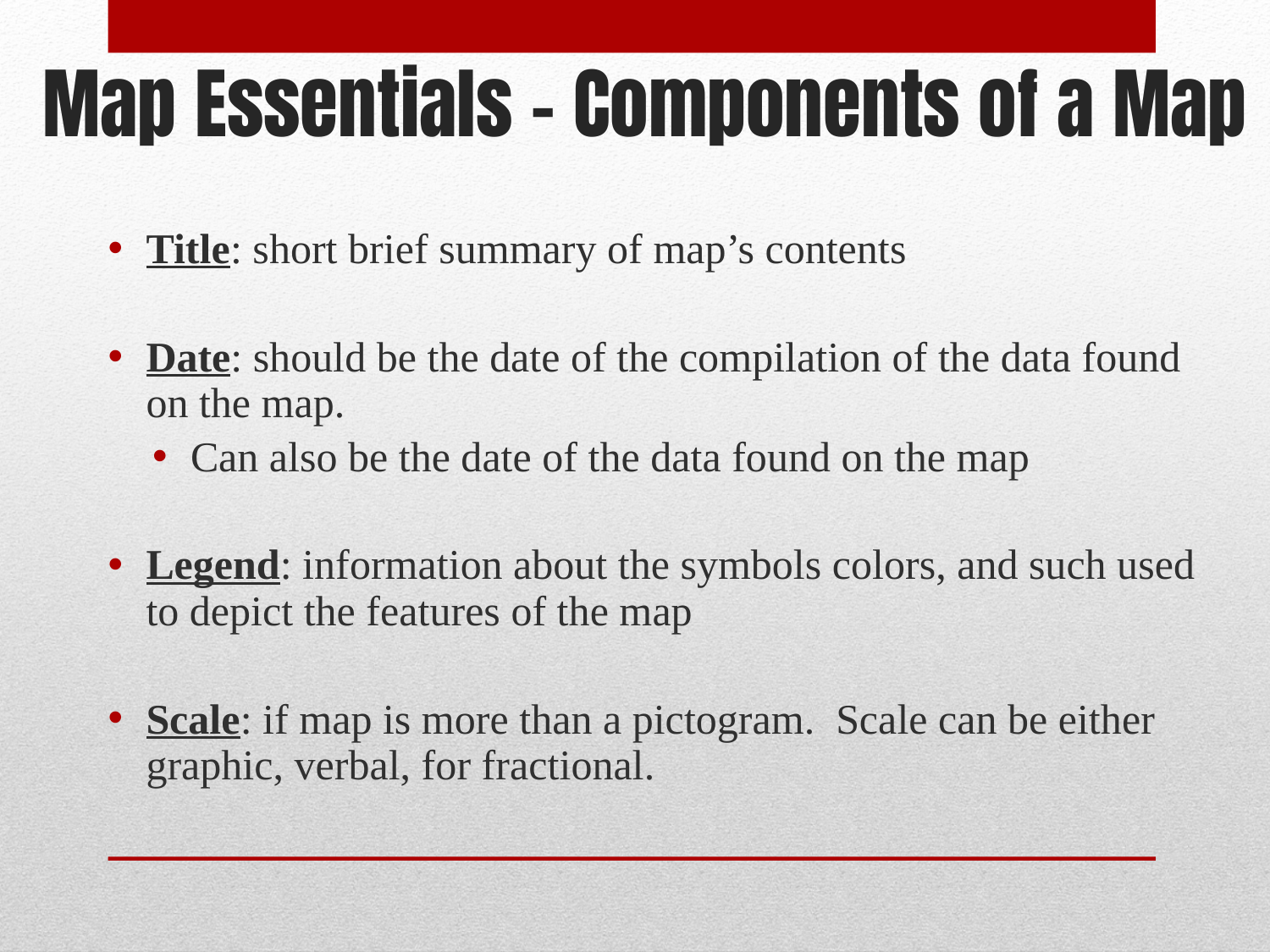

Map Essentials - Components of a Map
Title: short brief summary of map’s contents

Date: should be the date of the compilation of the data found on the map.
Can also be the date of the data found on the map

Legend: information about the symbols colors, and such used to depict the features of the map

Scale: if map is more than a pictogram.  Scale can be either graphic, verbal, for fractional.